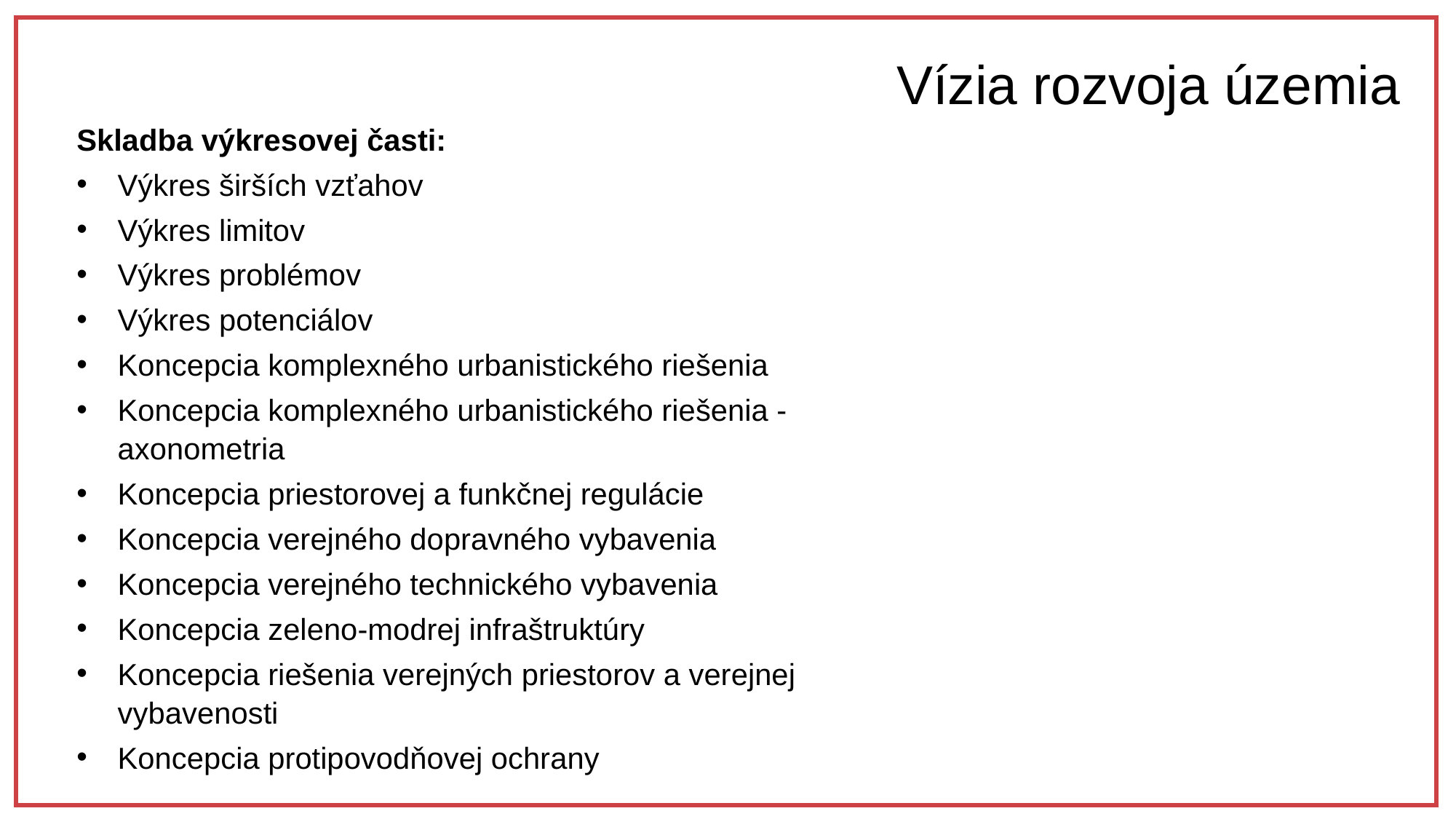

Vízia rozvoja územia
Skladba výkresovej časti:
Výkres širších vzťahov
Výkres limitov
Výkres problémov
Výkres potenciálov
Koncepcia komplexného urbanistického riešenia
Koncepcia komplexného urbanistického riešenia - axonometria
Koncepcia priestorovej a funkčnej regulácie
Koncepcia verejného dopravného vybavenia
Koncepcia verejného technického vybavenia
Koncepcia zeleno-modrej infraštruktúry
Koncepcia riešenia verejných priestorov a verejnej vybavenosti
Koncepcia protipovodňovej ochrany